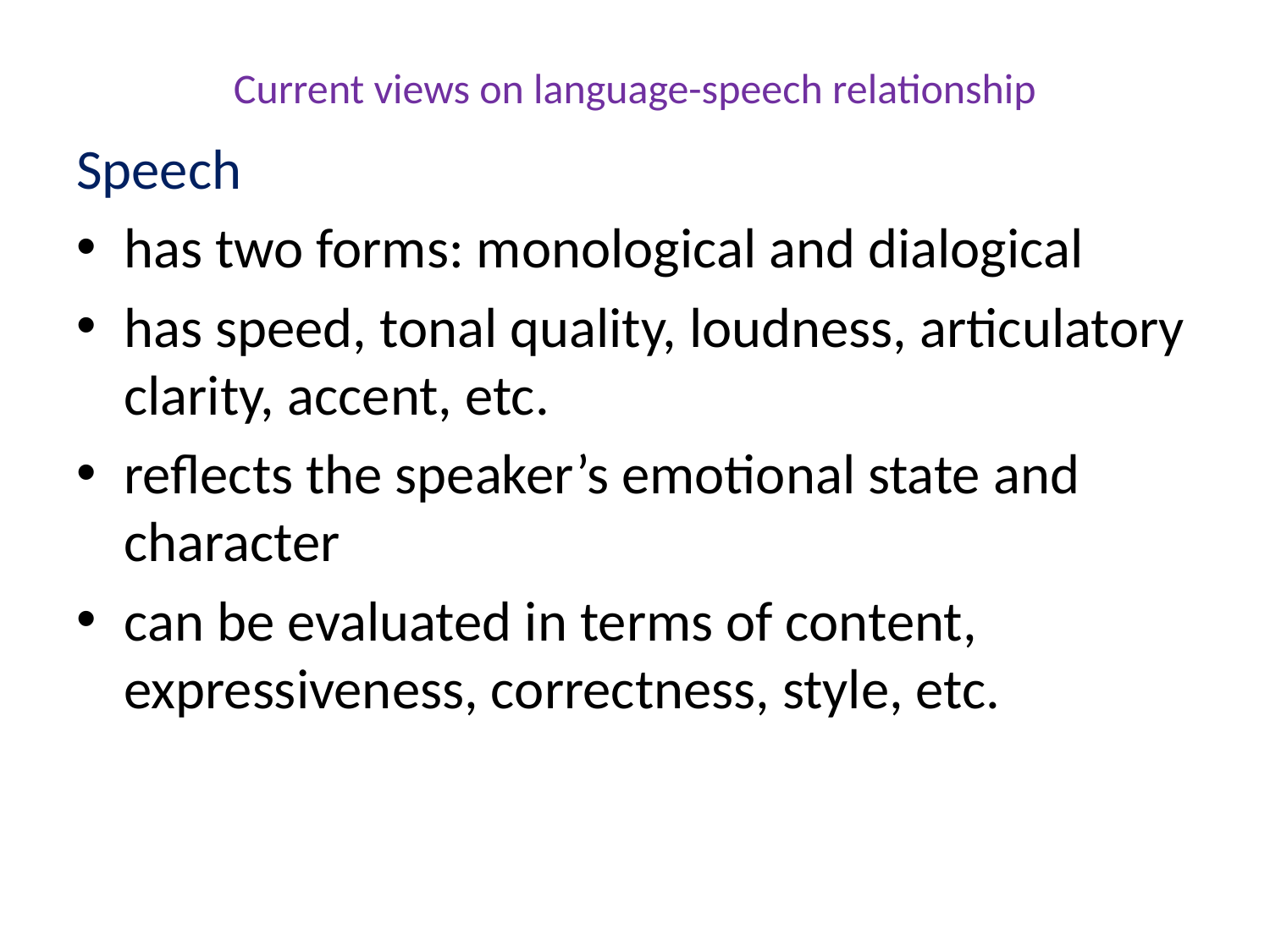

# Current views on language-speech relationship
Speech
has two forms: monological and dialogical
has speed, tonal quality, loudness, articulatory clarity, accent, etc.
reflects the speaker’s emotional state and character
can be evaluated in terms of content, expressiveness, correctness, style, etc.